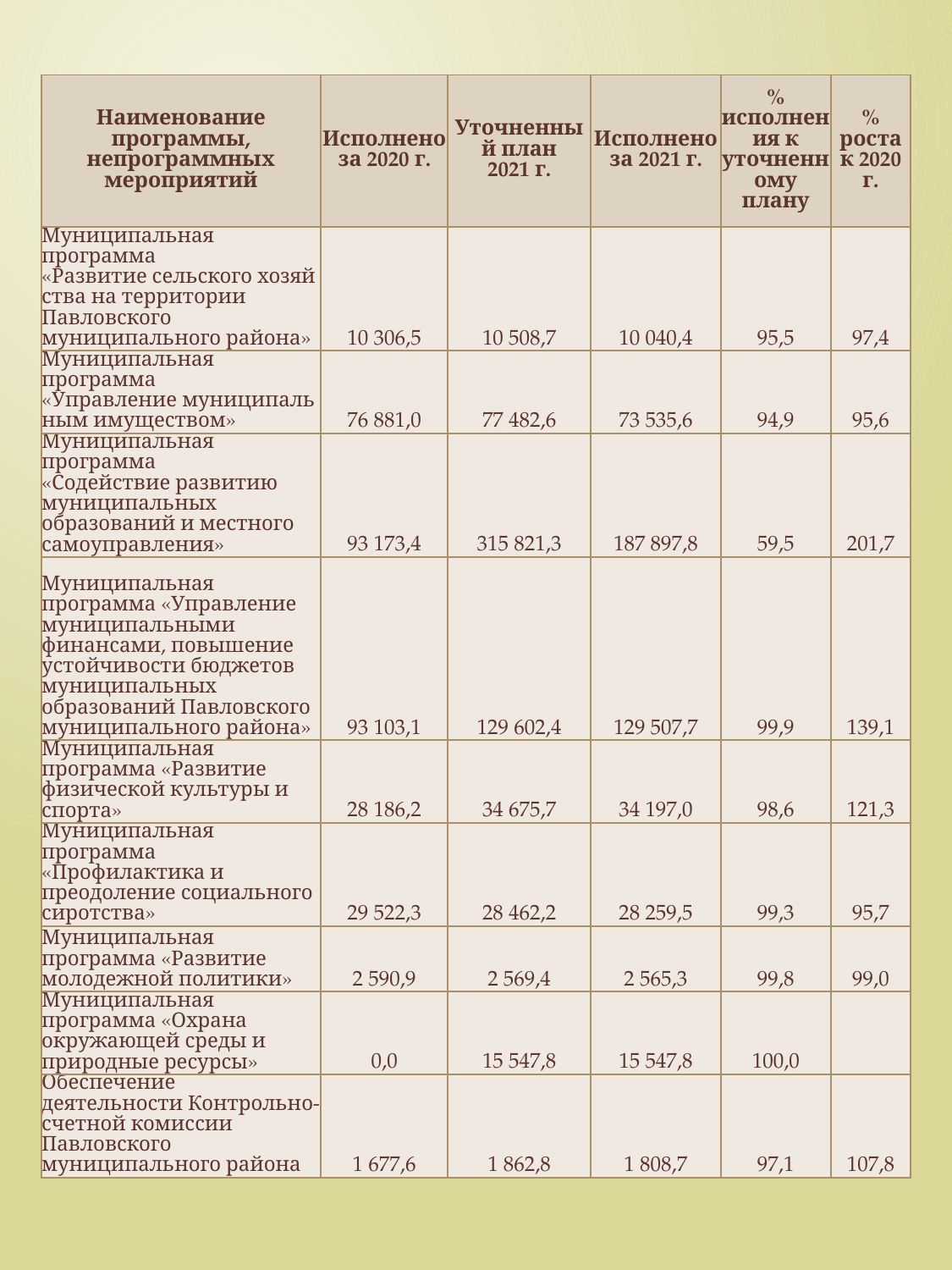

| Наименование программы, непрограммных мероприятий | Исполнено за 2020 г. | Уточненный план 2021 г. | Исполнено за 2021 г. | % исполнения к уточненному плану | % роста к 2020 г. |
| --- | --- | --- | --- | --- | --- |
| Муниципальная программа «Развитие сельского хозяйства на территории Павловского муниципального района» | 10 306,5 | 10 508,7 | 10 040,4 | 95,5 | 97,4 |
| Муниципальная программа «Управление муниципальным имуществом» | 76 881,0 | 77 482,6 | 73 535,6 | 94,9 | 95,6 |
| Муниципальная программа «Содействие развитию муниципальных образований и местного самоуправления» | 93 173,4 | 315 821,3 | 187 897,8 | 59,5 | 201,7 |
| Муниципальная программа «Управление муниципальными финансами, повышение устойчивости бюджетов муниципальных образований Павловского муниципального района» | 93 103,1 | 129 602,4 | 129 507,7 | 99,9 | 139,1 |
| Муниципальная программа «Развитие физической культуры и спорта» | 28 186,2 | 34 675,7 | 34 197,0 | 98,6 | 121,3 |
| Муниципальная программа «Профилактика и преодоление социального сиротства» | 29 522,3 | 28 462,2 | 28 259,5 | 99,3 | 95,7 |
| Муниципальная программа «Развитие молодежной политики» | 2 590,9 | 2 569,4 | 2 565,3 | 99,8 | 99,0 |
| Муниципальная программа «Охрана окружающей среды и природные ресурсы» | 0,0 | 15 547,8 | 15 547,8 | 100,0 |  |
| Обеспечение деятельности Контрольно-счетной комиссии Павловского муниципального района | 1 677,6 | 1 862,8 | 1 808,7 | 97,1 | 107,8 |